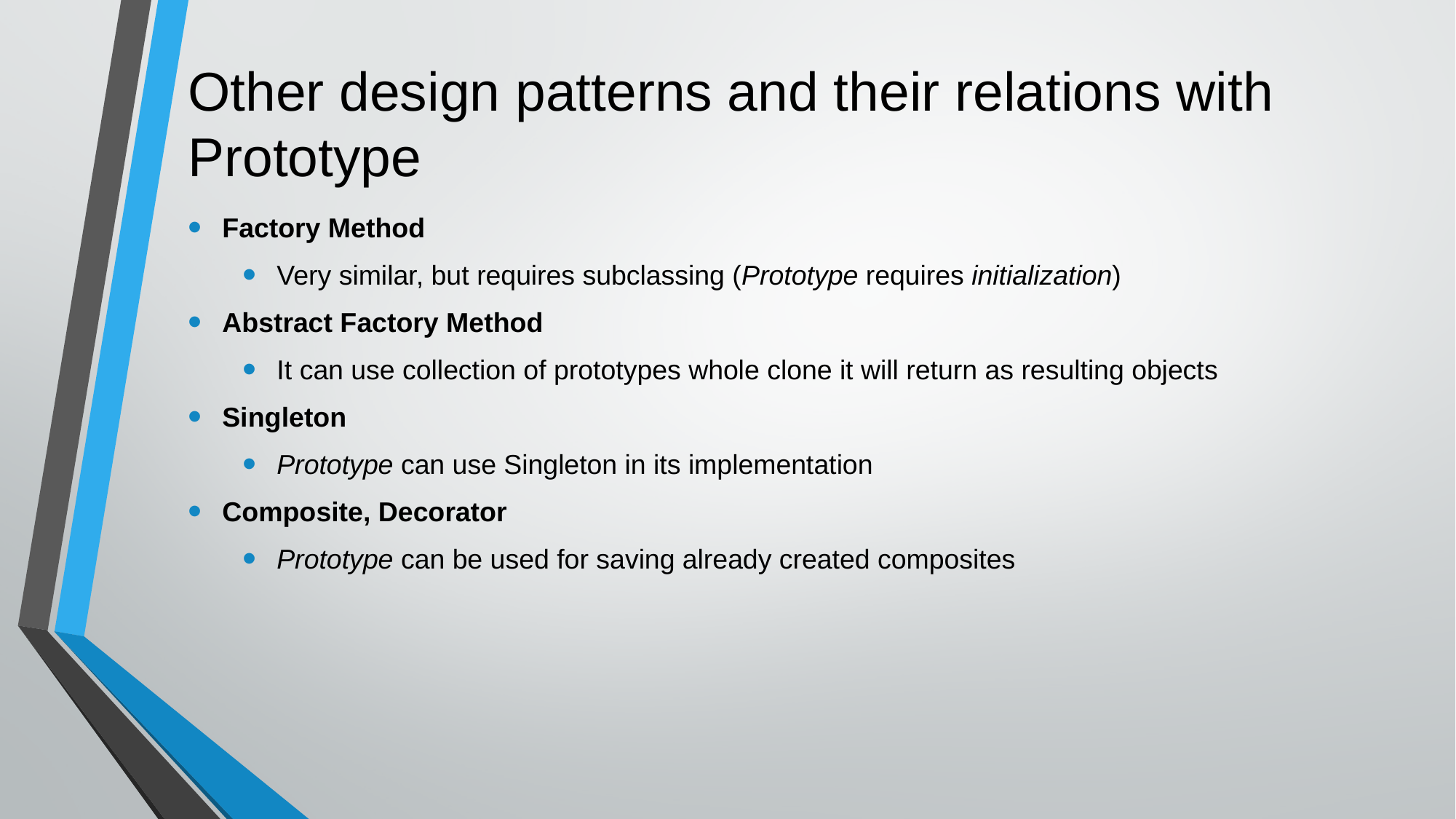

# Other design patterns and their relations with Prototype
Factory Method
Very similar, but requires subclassing (Prototype requires initialization)
Abstract Factory Method
It can use collection of prototypes whole clone it will return as resulting objects
Singleton
Prototype can use Singleton in its implementation
Composite, Decorator
Prototype can be used for saving already created composites